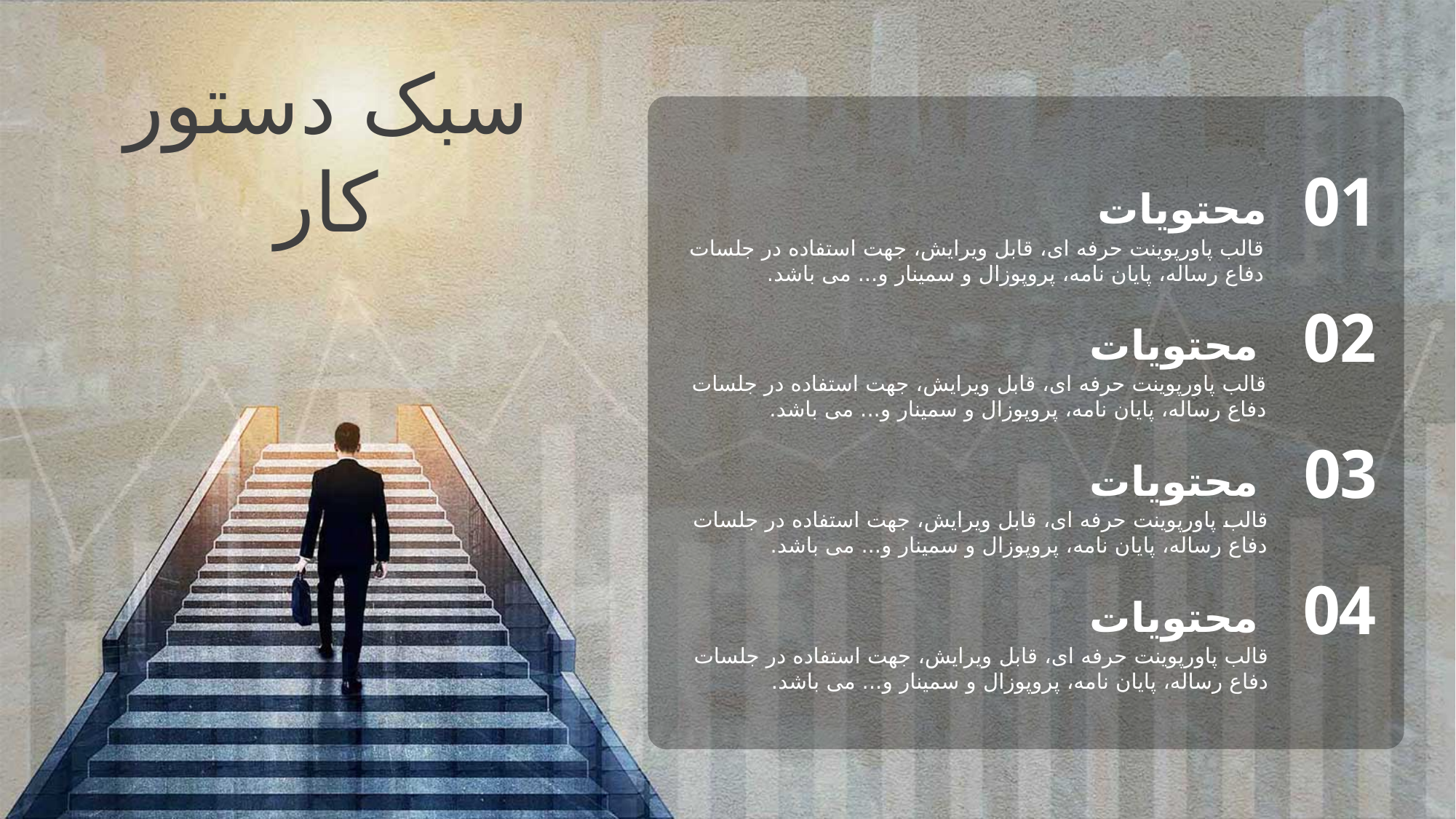

سبک دستور کار

01
محتویات
قالب پاورپوینت حرفه ای، قابل ویرایش، جهت استفاده در جلسات دفاع رساله، پایان نامه، پروپوزال و سمینار و... می باشد.
02
محتویات
قالب پاورپوینت حرفه ای، قابل ویرایش، جهت استفاده در جلسات دفاع رساله، پایان نامه، پروپوزال و سمینار و... می باشد.
03
محتویات
قالب پاورپوینت حرفه ای، قابل ویرایش، جهت استفاده در جلسات دفاع رساله، پایان نامه، پروپوزال و سمینار و... می باشد.
04
محتویات
قالب پاورپوینت حرفه ای، قابل ویرایش، جهت استفاده در جلسات دفاع رساله، پایان نامه، پروپوزال و سمینار و... می باشد.